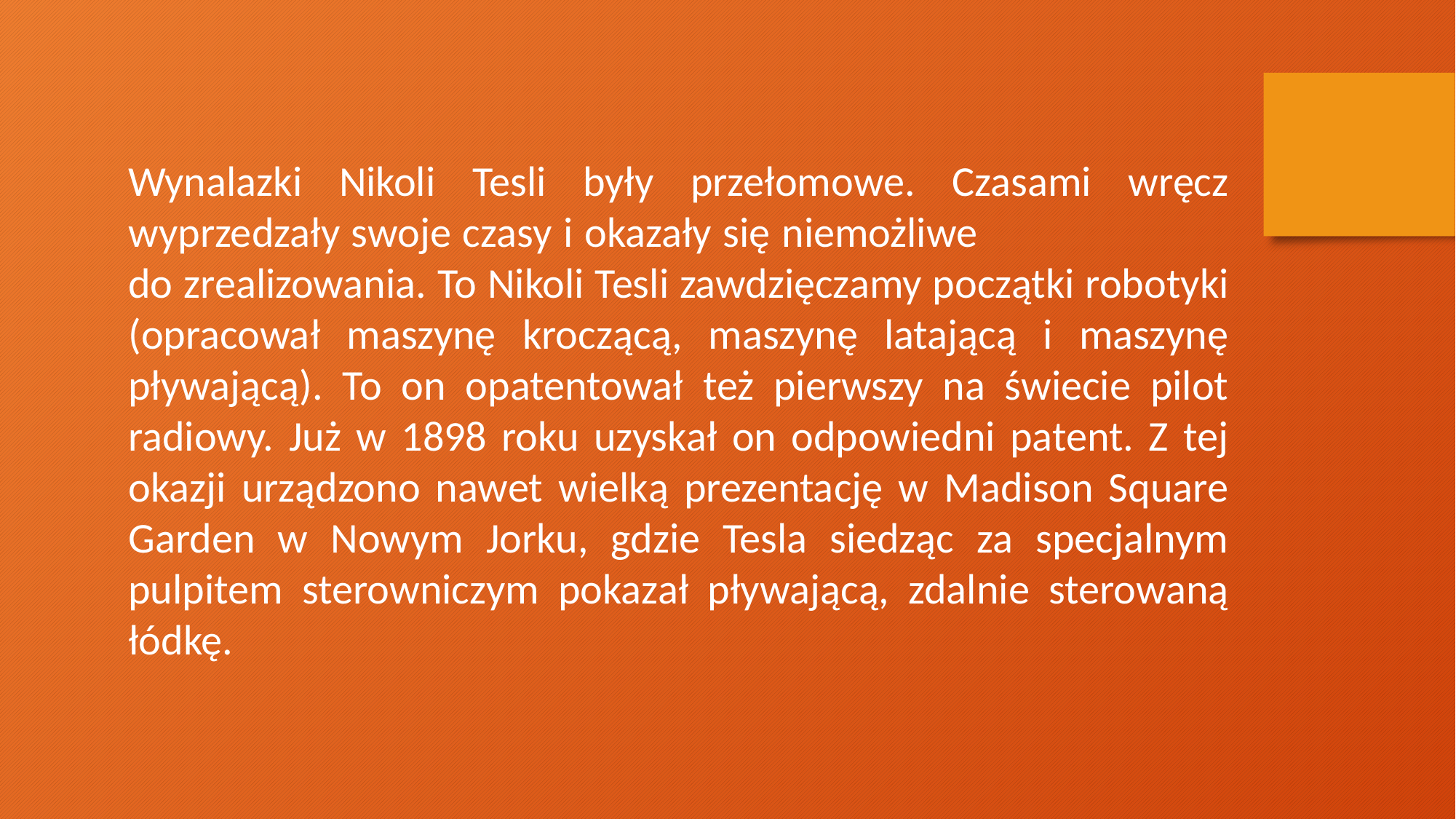

Wynalazki Nikoli Tesli były przełomowe. Czasami wręcz wyprzedzały swoje czasy i okazały się niemożliwe                       do zrealizowania. To Nikoli Tesli zawdzięczamy początki robotyki (opracował maszynę kroczącą, maszynę latającą i maszynę pływającą). To on opatentował też pierwszy na świecie pilot radiowy. Już w 1898 roku uzyskał on odpowiedni patent. Z tej okazji urządzono nawet wielką prezentację w Madison Square Garden w Nowym Jorku, gdzie Tesla siedząc za specjalnym pulpitem sterowniczym pokazał pływającą, zdalnie sterowaną łódkę.